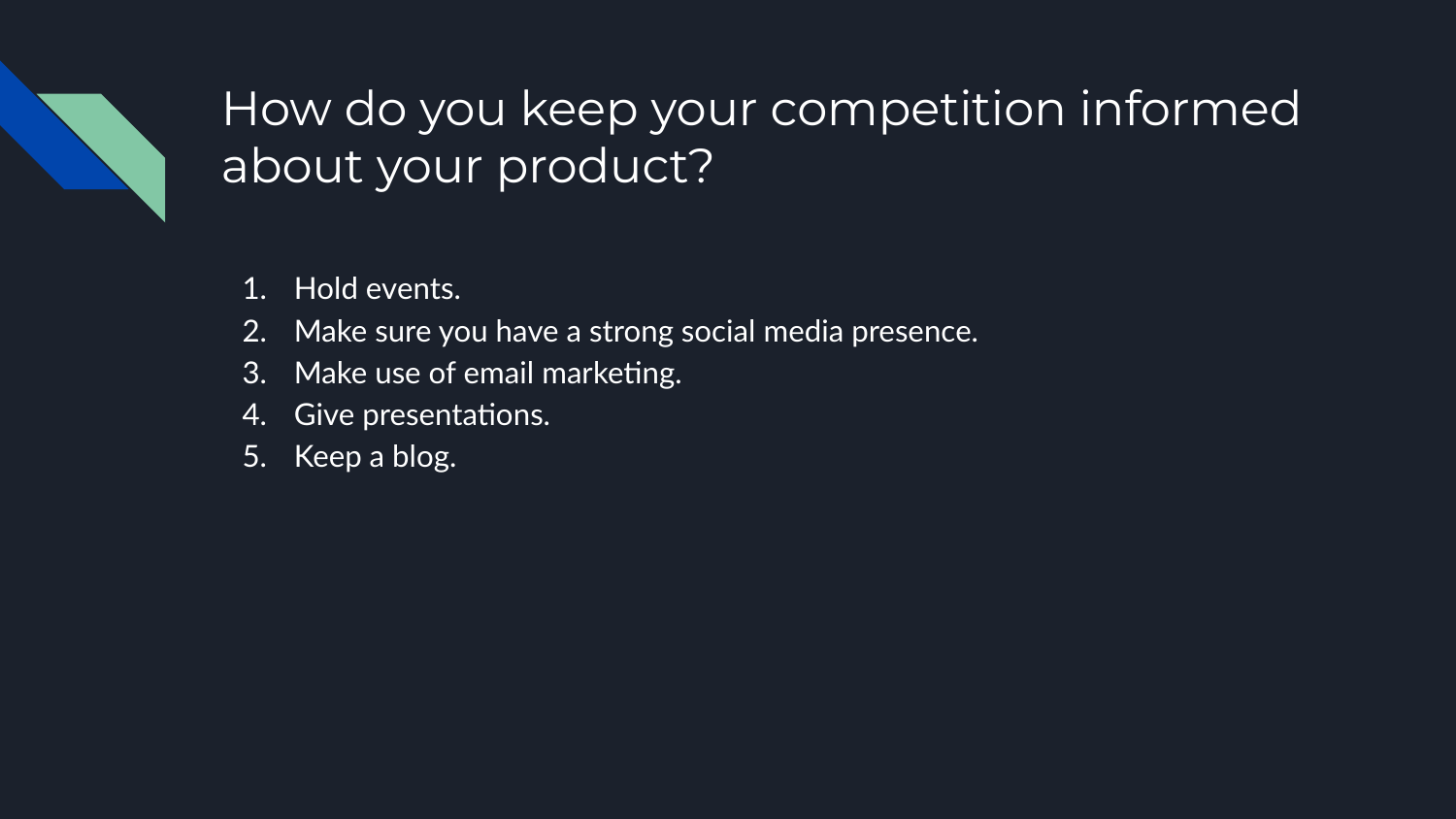

# How do you keep your competition informed about your product?
Hold events.
Make sure you have a strong social media presence.
Make use of email marketing.
Give presentations.
Keep a blog.